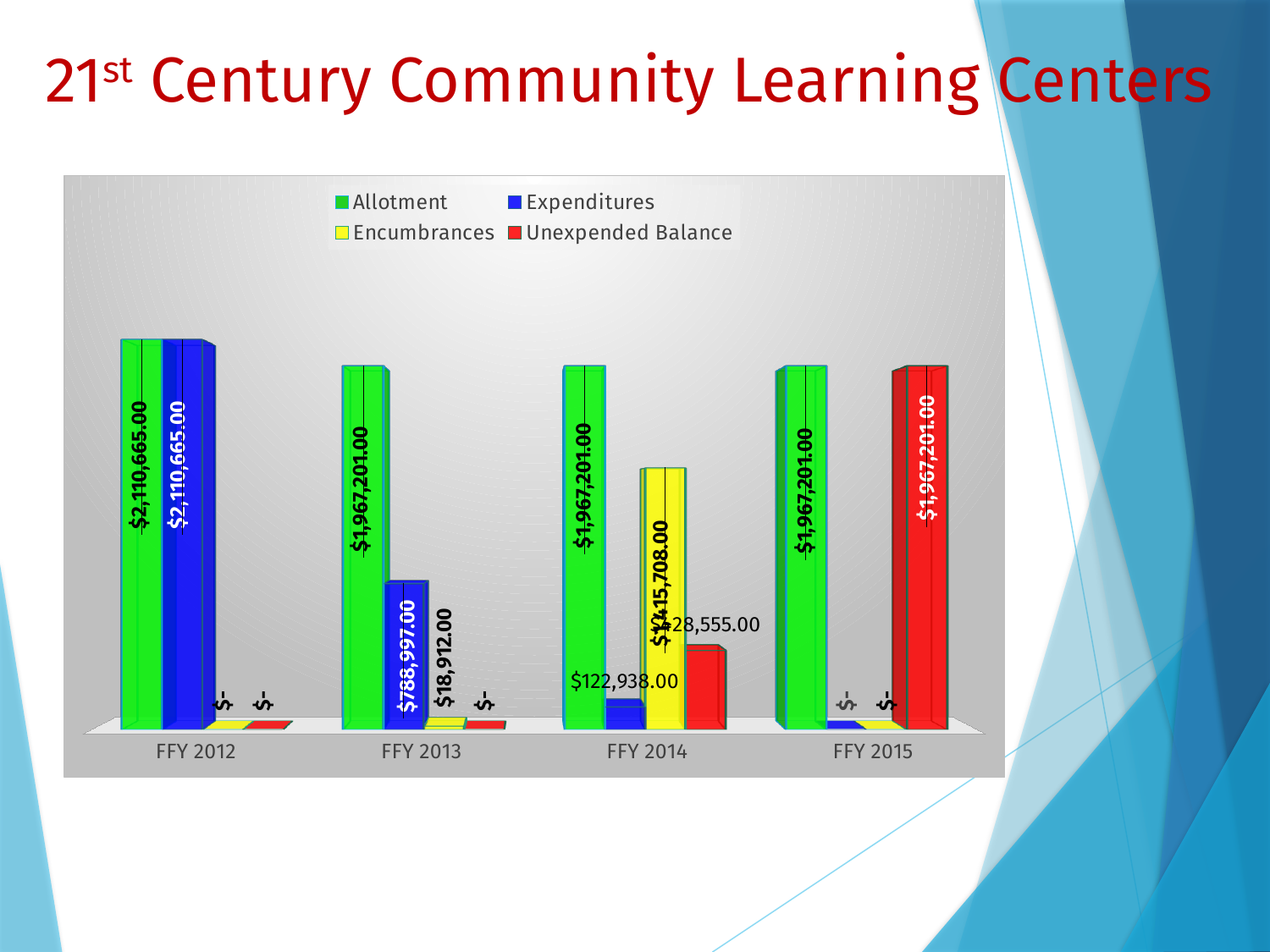

# 21st Century Community Learning Centers

[unsupported chart]

11